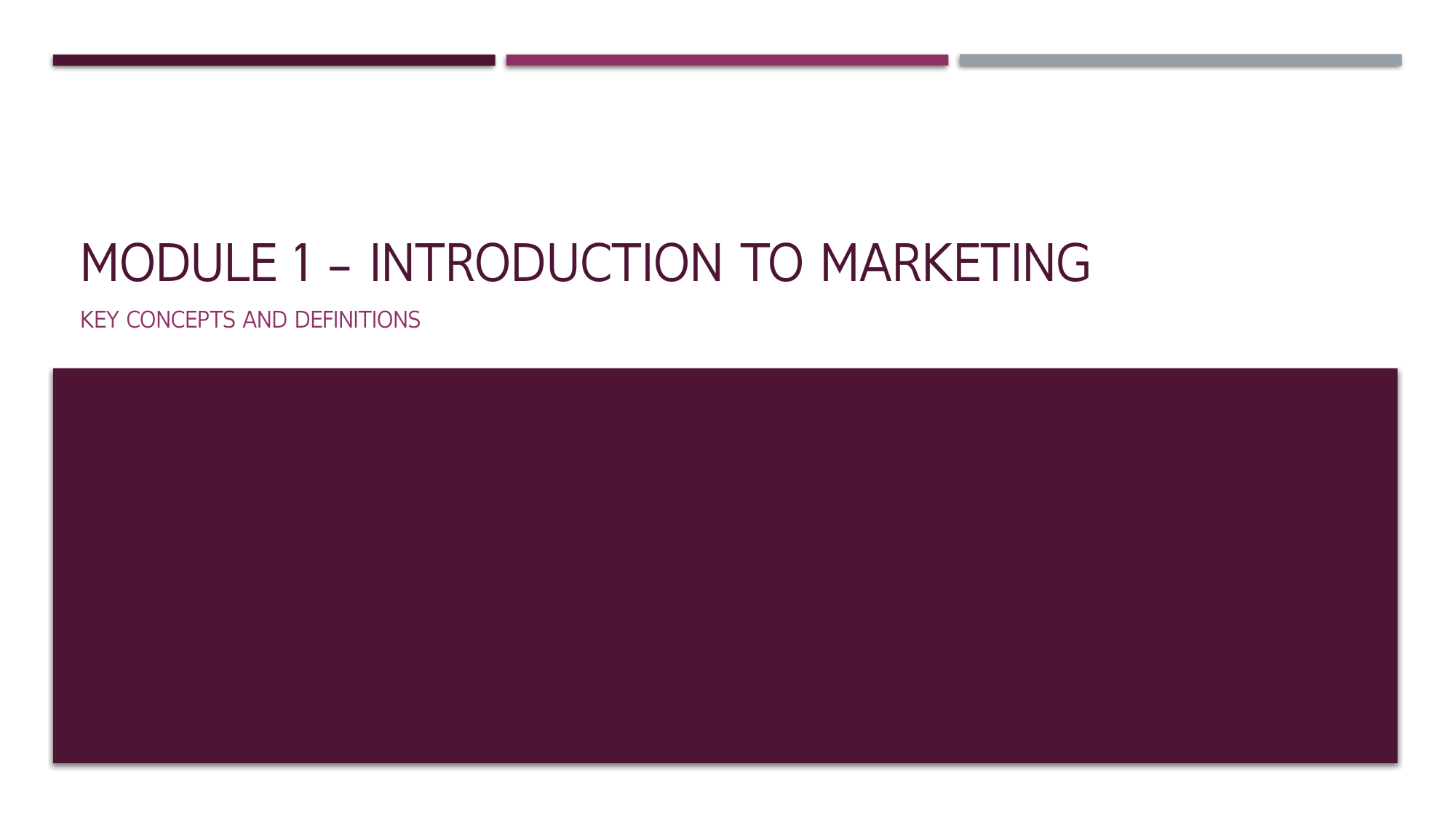

# Module 1 – Introduction to marketing
Key concepts and Definitions